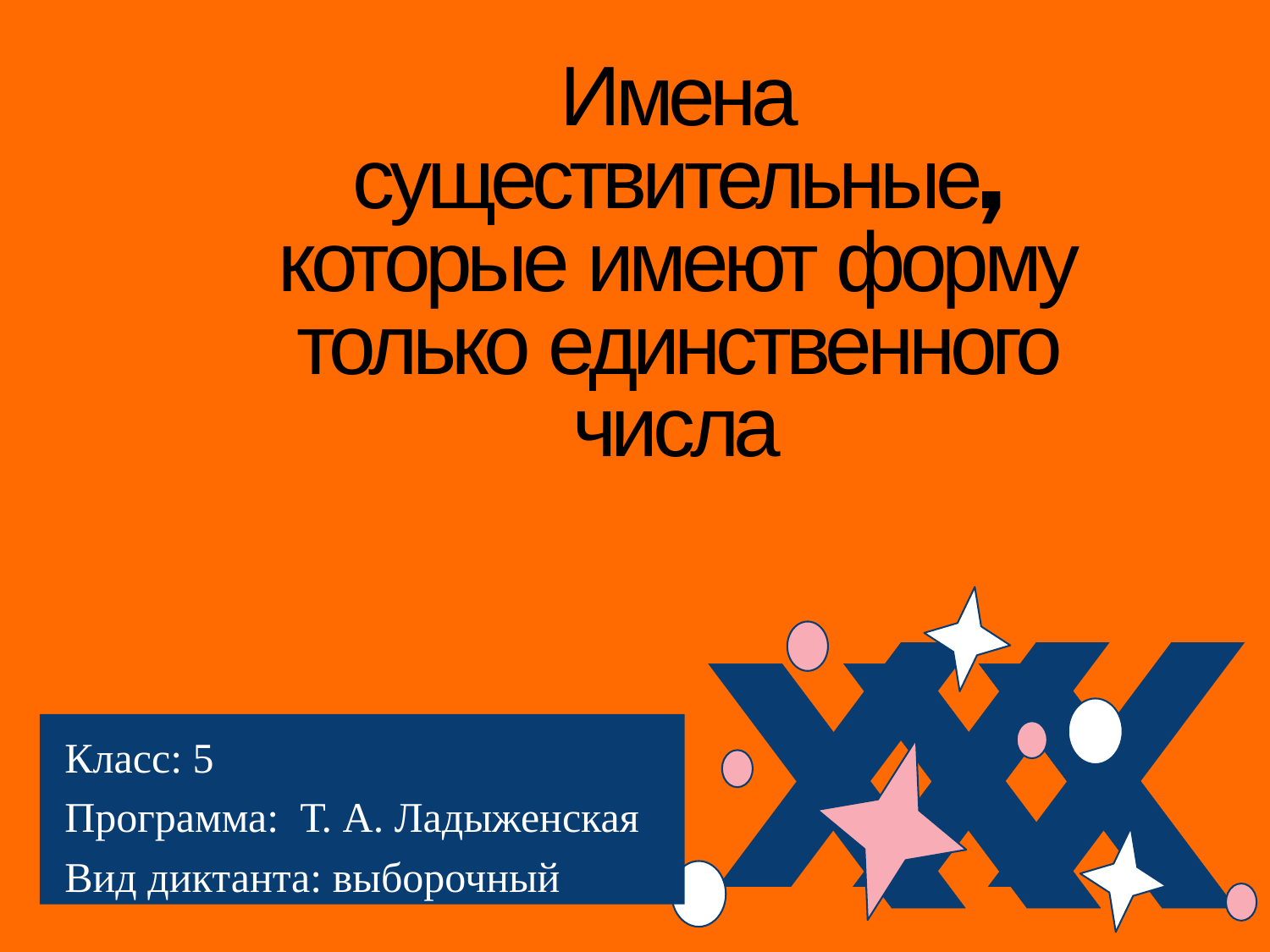

# Имена существительные, которые имеют форму только единственного числа
Класс: 5
Программа:  Т. А. Ладыженская
Вид диктанта: выборочный